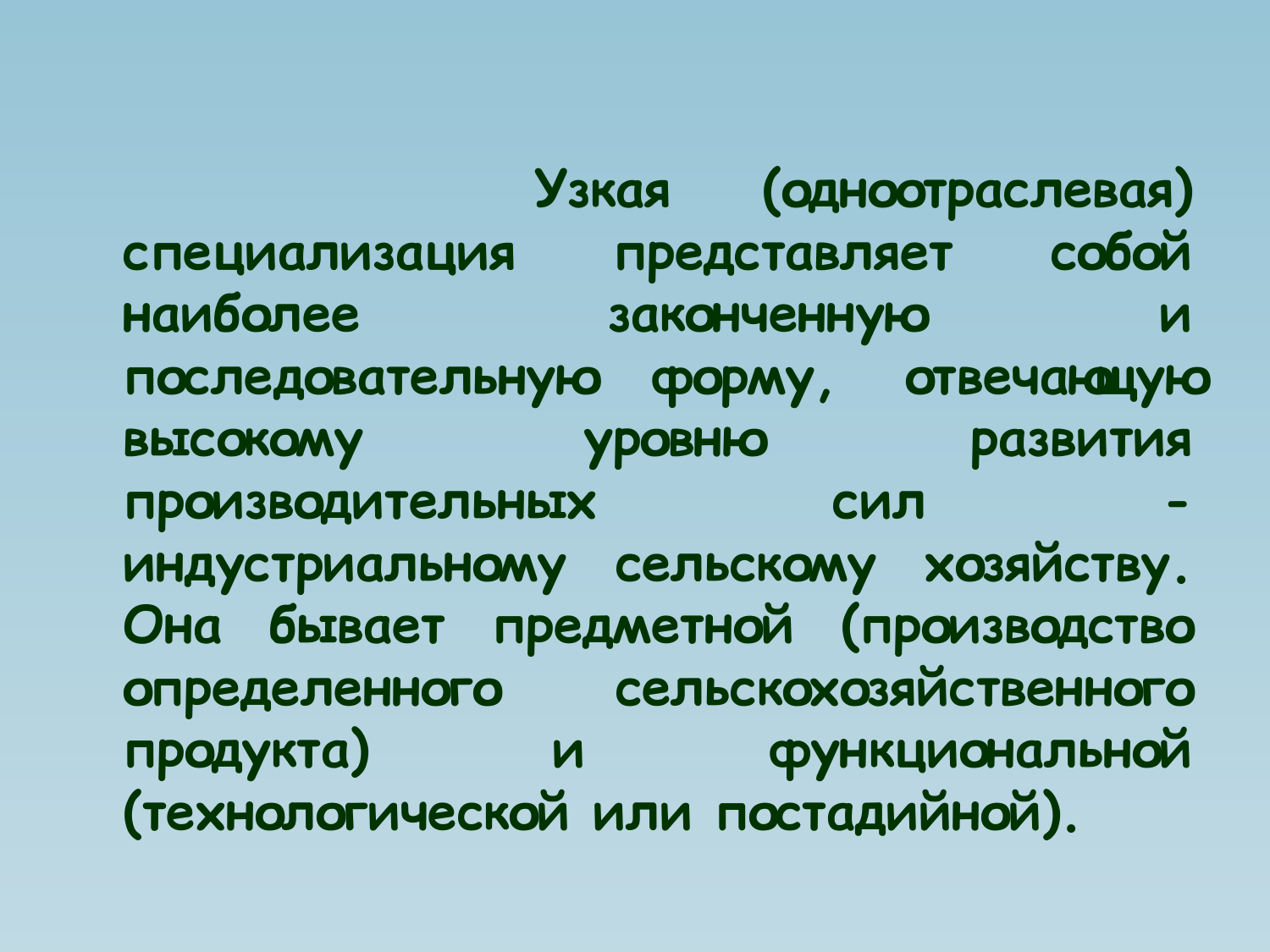

Узкая (одноотраслевая) специализация представляет собой наиболее законченную и последовательную форму, отвечающую высокому уровню развития производительных сил - индустриальному сельскому хозяйству. Она бывает предметной (производство определенного сельскохозяйственного продукта) и функциональной (технологической или постадийной).